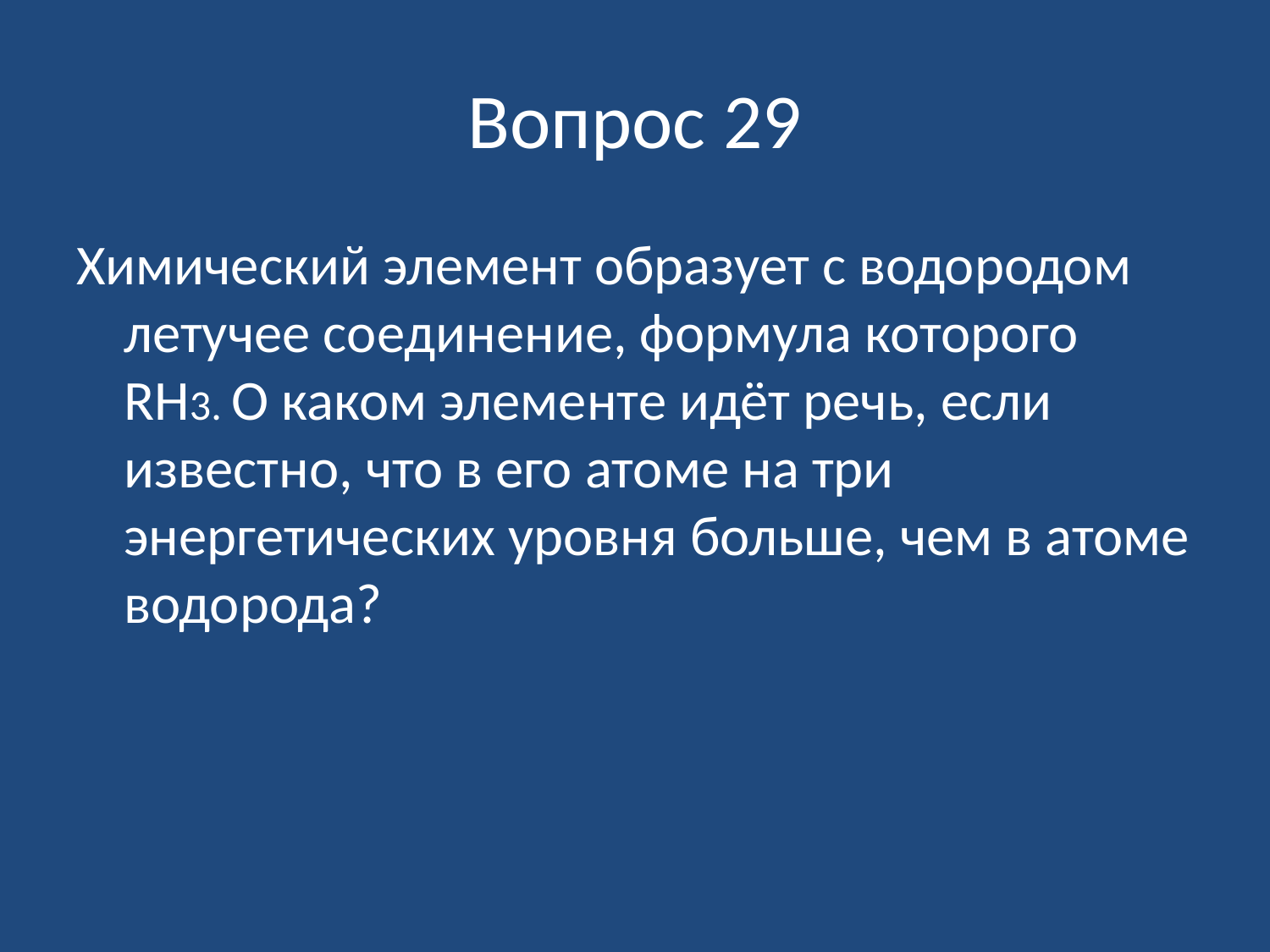

# Вопрос 29
Химический элемент образует с водородом летучее соединение, формула которого  RH3. О каком элементе идёт речь, если известно, что в его атоме на три энергетических уровня больше, чем в атоме водорода?